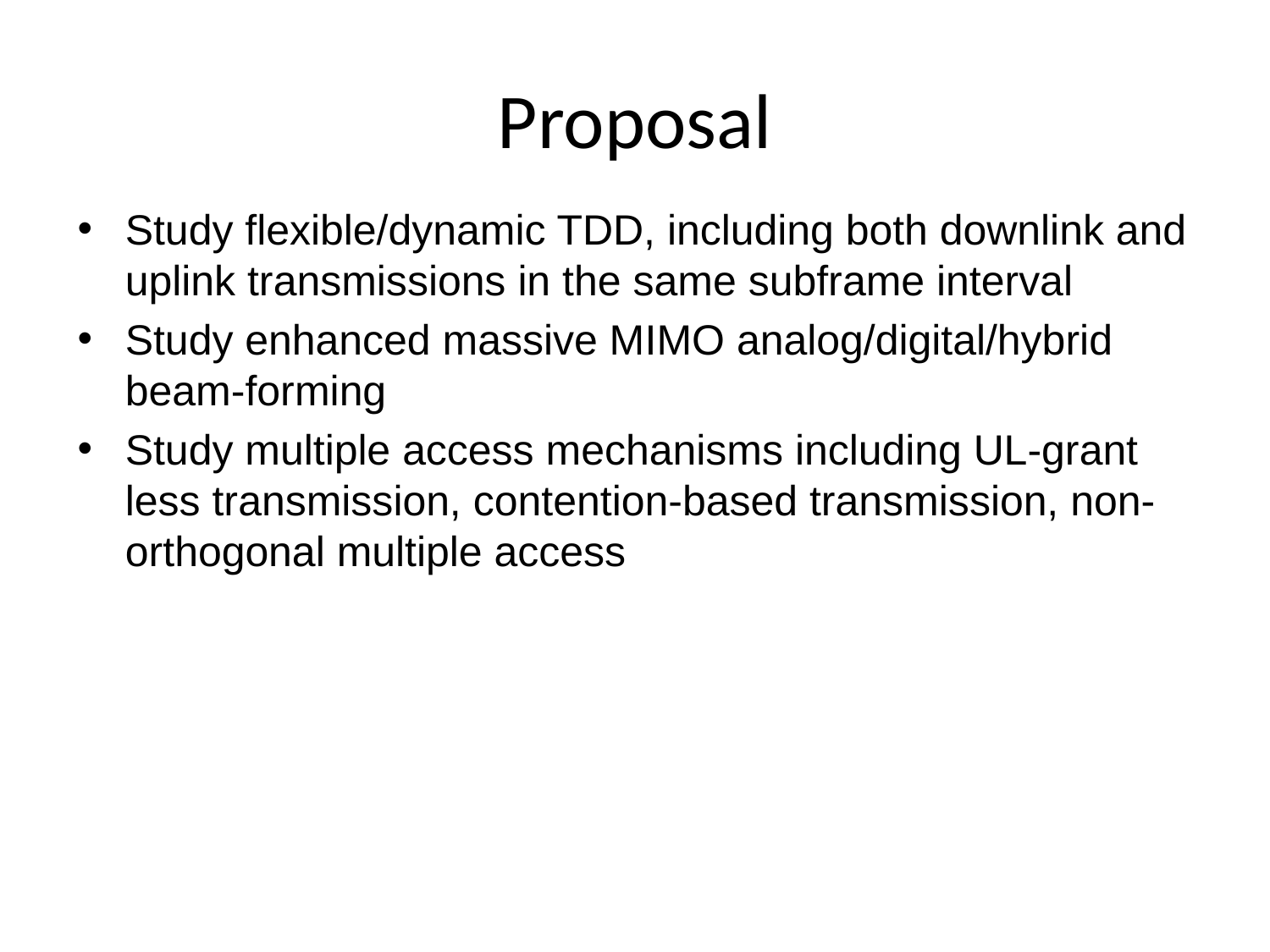

# Proposal
Study flexible/dynamic TDD, including both downlink and uplink transmissions in the same subframe interval
Study enhanced massive MIMO analog/digital/hybrid beam-forming
Study multiple access mechanisms including UL-grant less transmission, contention-based transmission, non-orthogonal multiple access